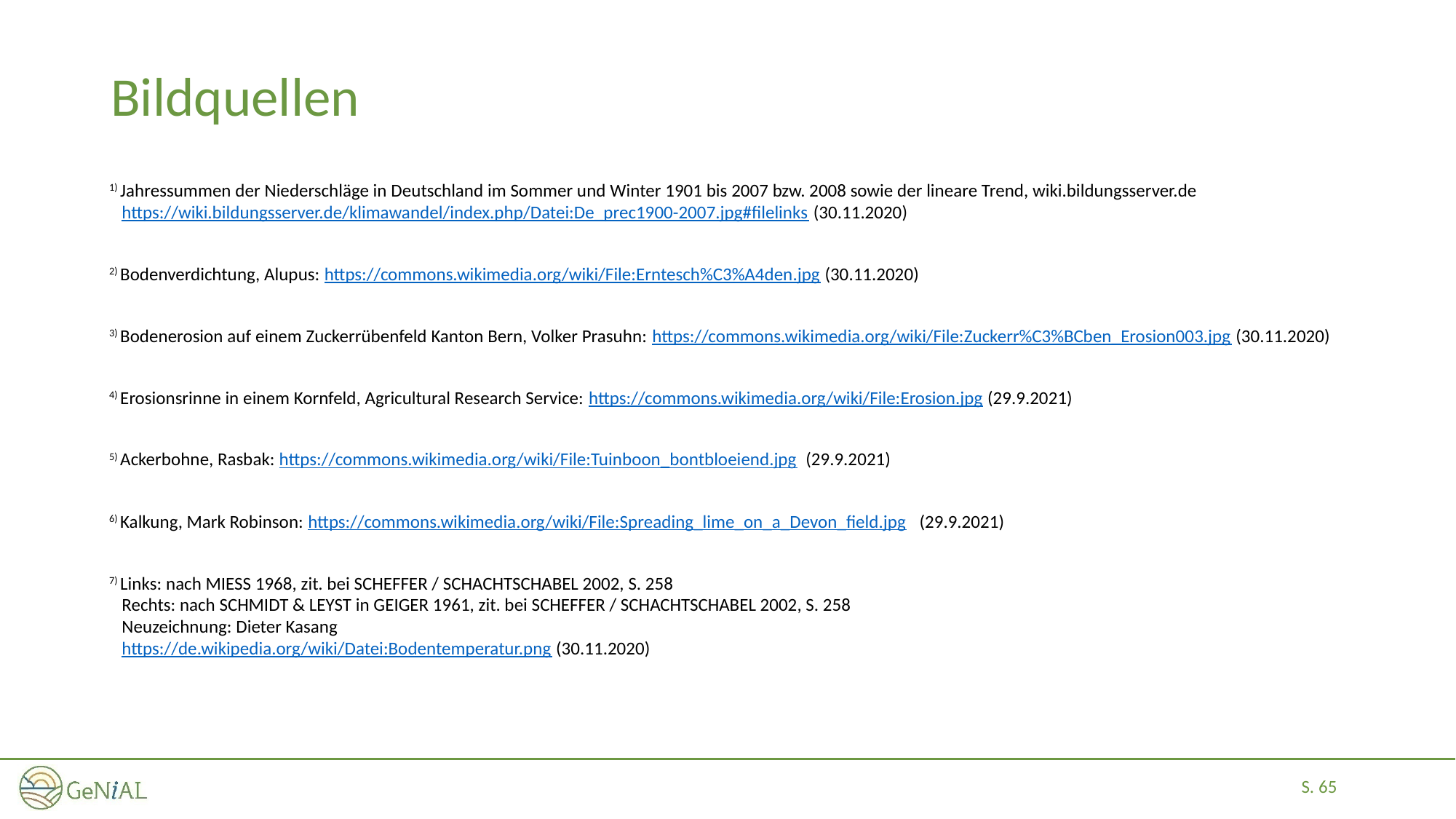

# Bildquellen
1) Jahressummen der Niederschläge in Deutschland im Sommer und Winter 1901 bis 2007 bzw. 2008 sowie der lineare Trend, wiki.bildungsserver.de
   https://wiki.bildungsserver.de/klimawandel/index.php/Datei:De_prec1900-2007.jpg#filelinks (30.11.2020)

2) Bodenverdichtung, Alupus: https://commons.wikimedia.org/wiki/File:Erntesch%C3%A4den.jpg (30.11.2020)

3) Bodenerosion auf einem Zuckerrübenfeld Kanton Bern, Volker Prasuhn: https://commons.wikimedia.org/wiki/File:Zuckerr%C3%BCben_Erosion003.jpg (30.11.2020)

4) Erosionsrinne in einem Kornfeld, Agricultural Research Service: https://commons.wikimedia.org/wiki/File:Erosion.jpg (29.9.2021)

5) Ackerbohne, Rasbak: https://commons.wikimedia.org/wiki/File:Tuinboon_bontbloeiend.jpg  (29.9.2021)

6) Kalkung, Mark Robinson: https://commons.wikimedia.org/wiki/File:Spreading_lime_on_a_Devon_field.jpg   (29.9.2021)

7) Links: nach MIESS 1968, zit. bei SCHEFFER / SCHACHTSCHABEL 2002, S. 258
   Rechts: nach SCHMIDT & LEYST in GEIGER 1961, zit. bei SCHEFFER / SCHACHTSCHABEL 2002, S. 258
   Neuzeichnung: Dieter Kasang
   https://de.wikipedia.org/wiki/Datei:Bodentemperatur.png (30.11.2020)